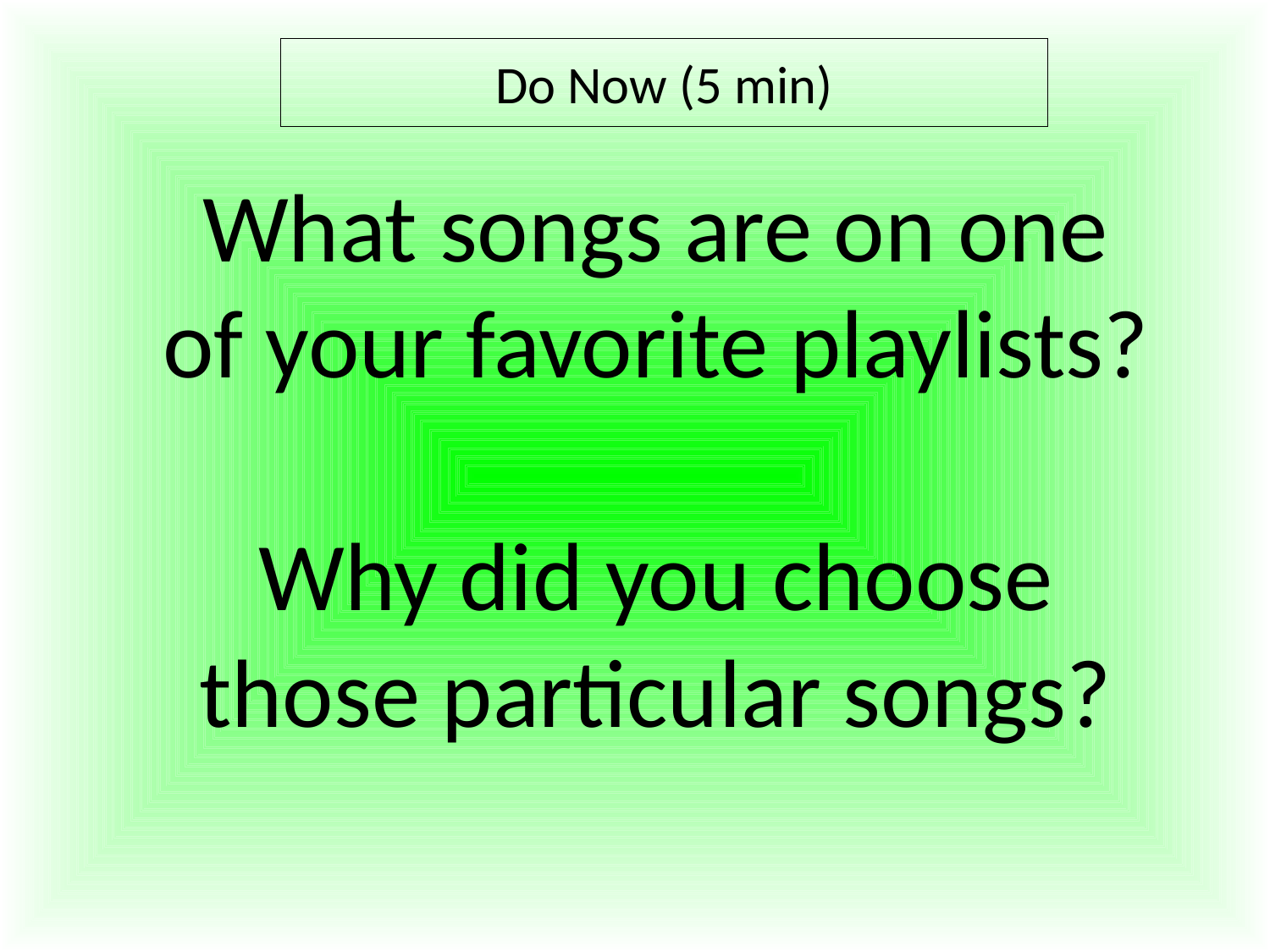

Do Now (5 min)
What songs are on one of your favorite playlists?

Why did you choose those particular songs?